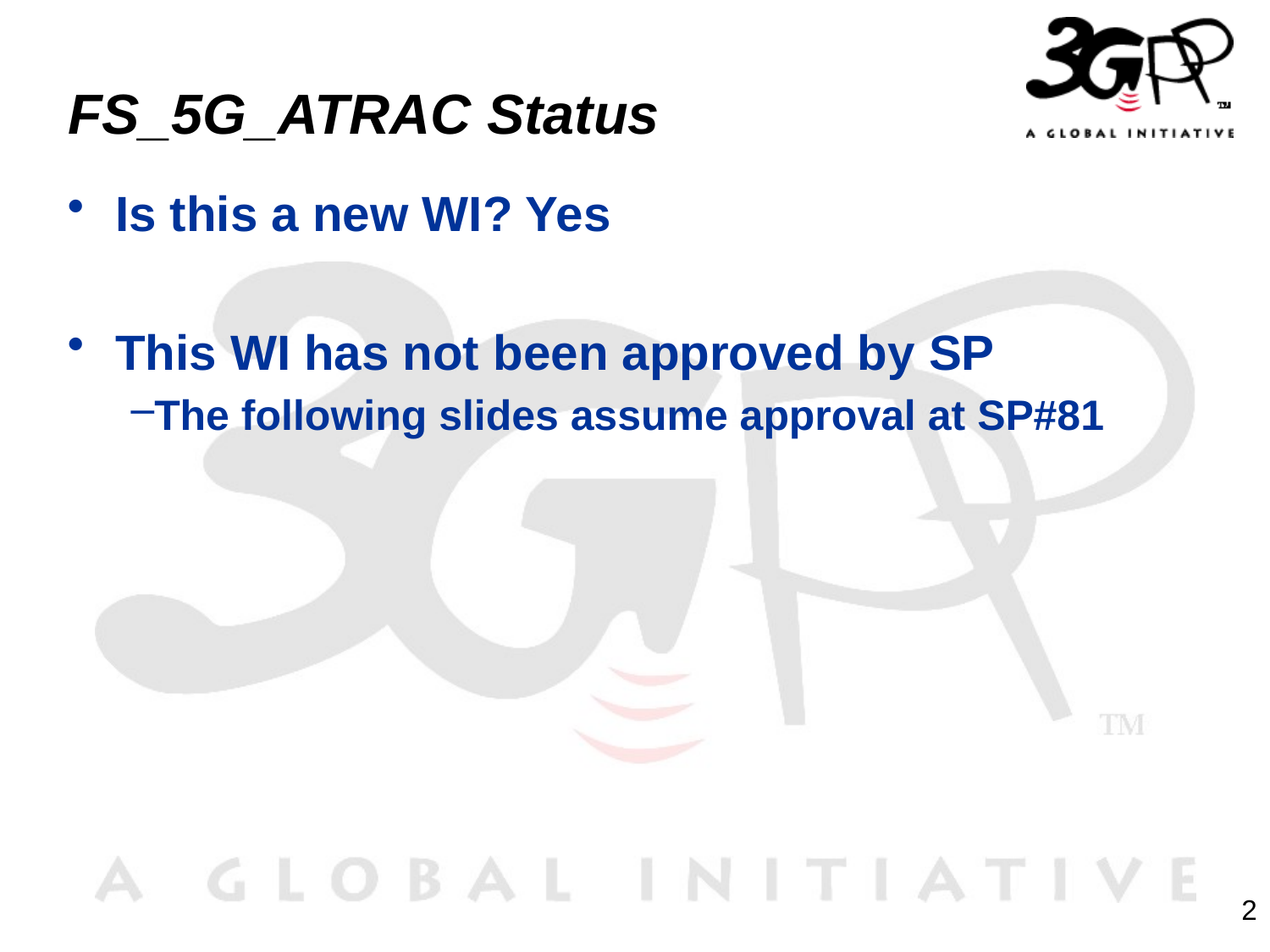

# FS_5G_ATRAC Status
Is this a new WI? Yes

This WI has not been approved by SP
The following slides assume approval at SP#81
2